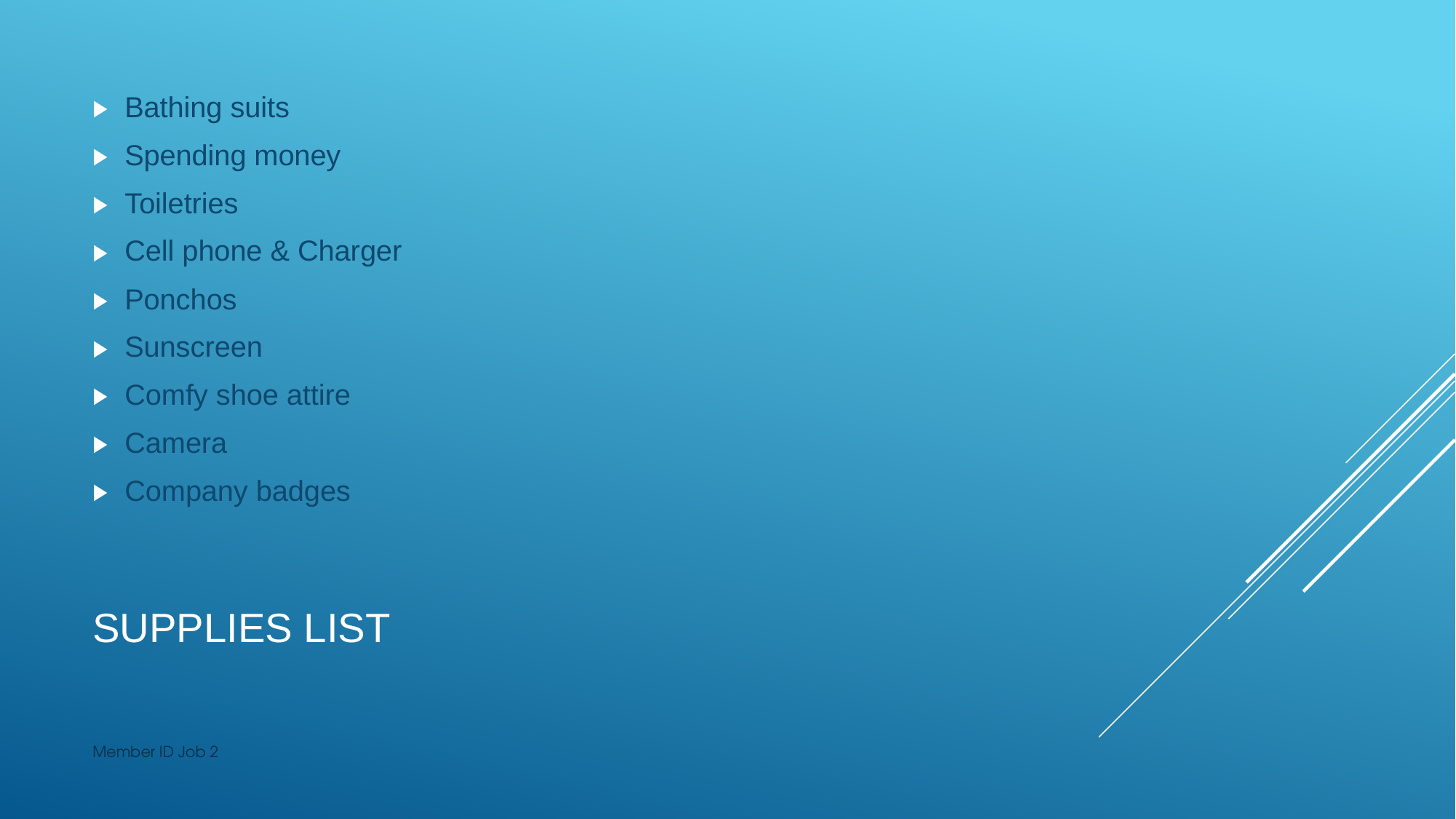

Bathing suits
Spending money
Toiletries
Cell phone & Charger
Ponchos
Sunscreen
Comfy shoe attire
Camera
Company badges
# SUPPLIES LIST
Member ID Job 2